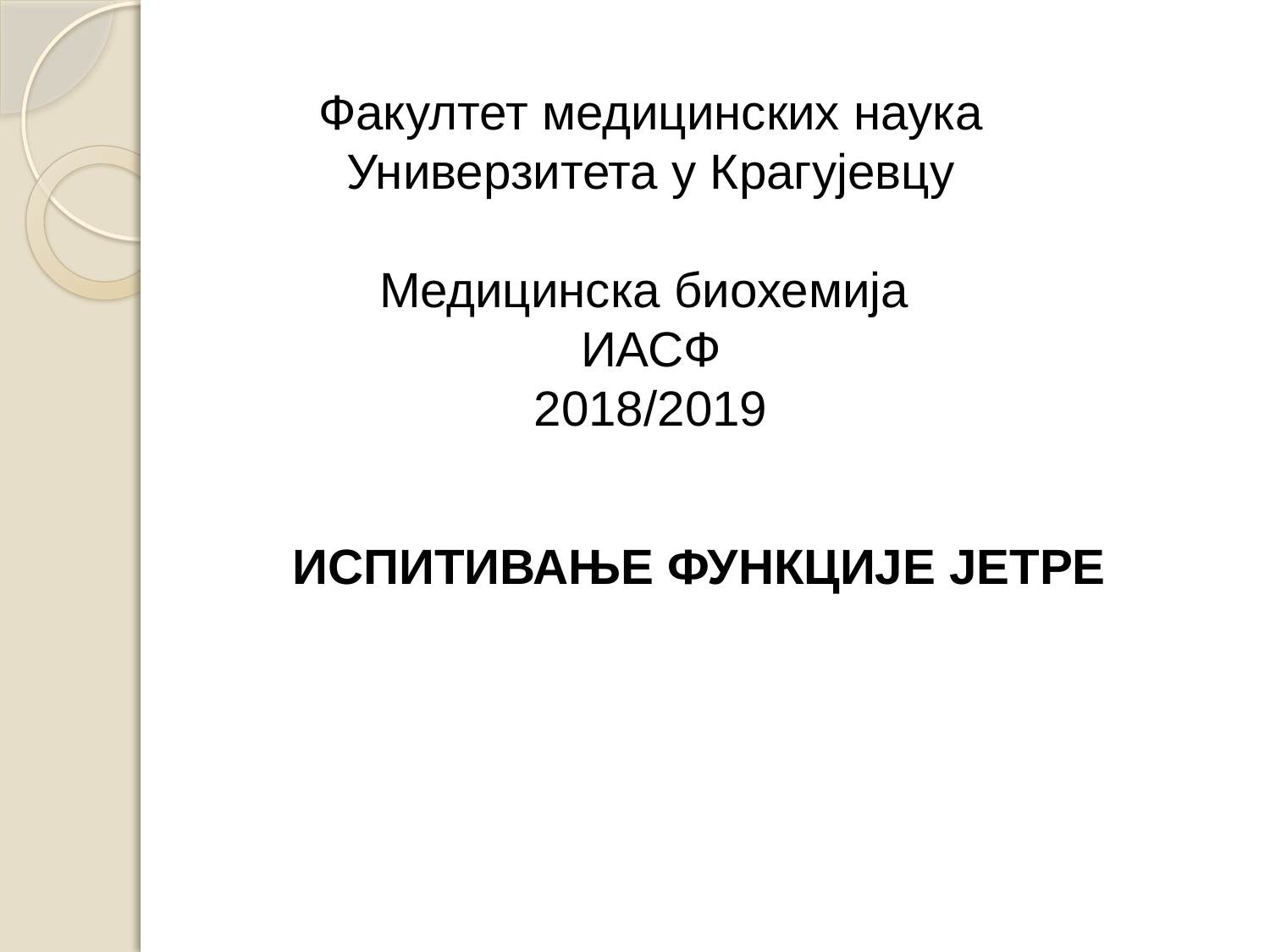

Факултет медицинских наука Универзитета у Крагујевцу

Mедицинска биохемија
ИАСФ
2018/2019
ИСПИТИВАЊЕ ФУНКЦИЈЕ ЈЕТРЕ